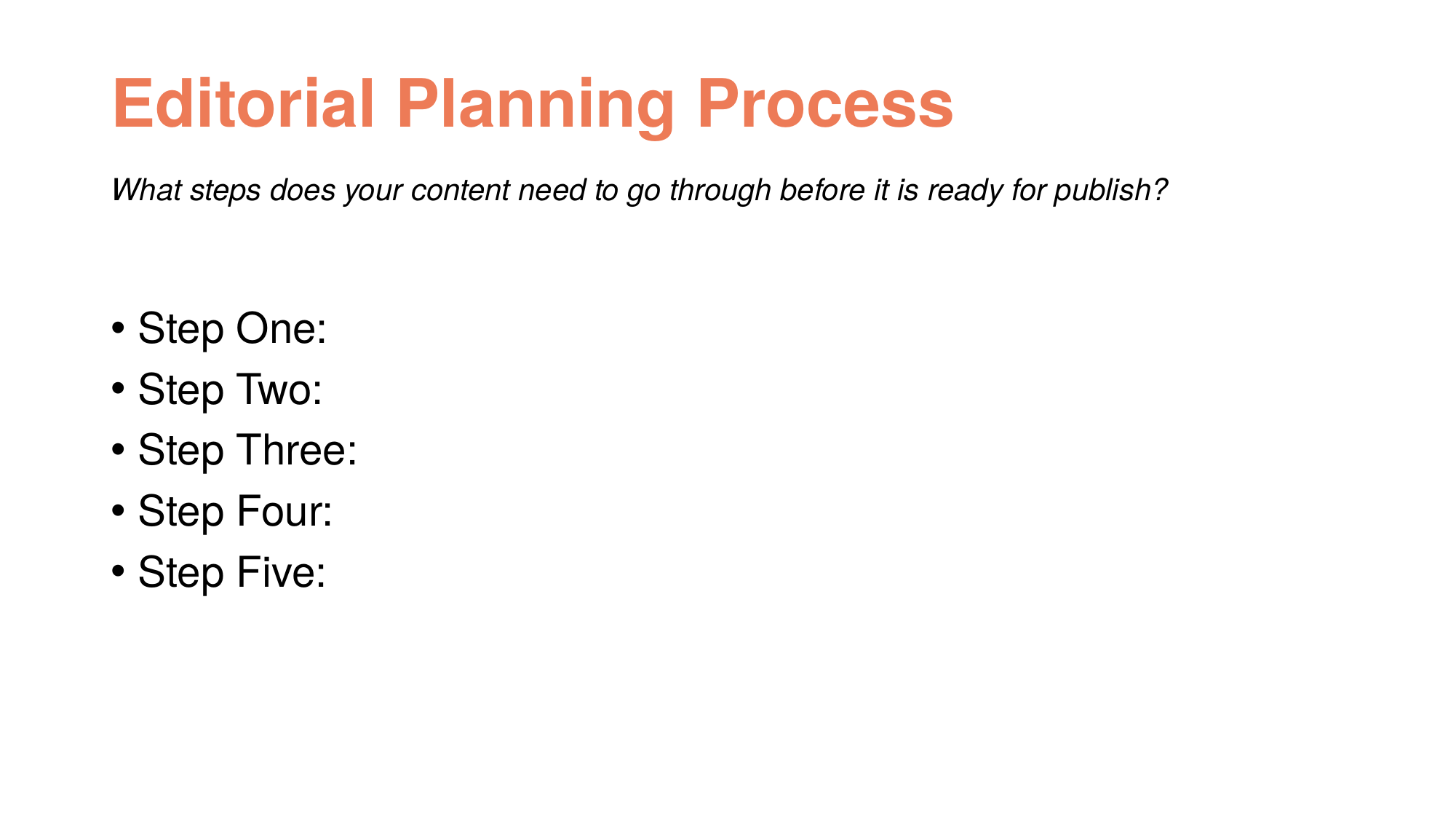

# Editorial Planning Process What steps does your content need to go through before it is ready for publish?

Step One:
Step Two:
Step Three:
Step Four:
Step Five: